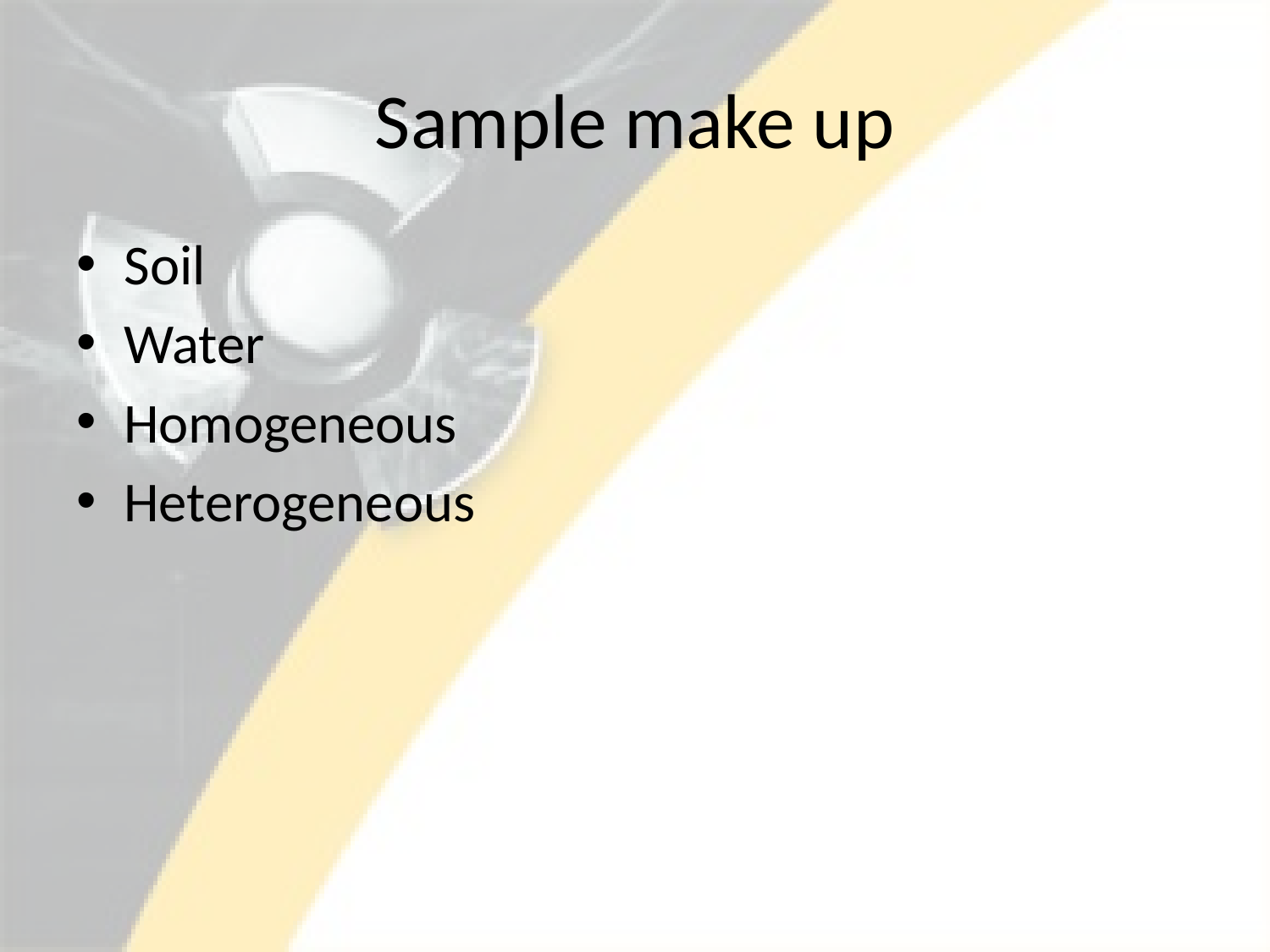

# Sample make up
Soil
Water
Homogeneous
Heterogeneous